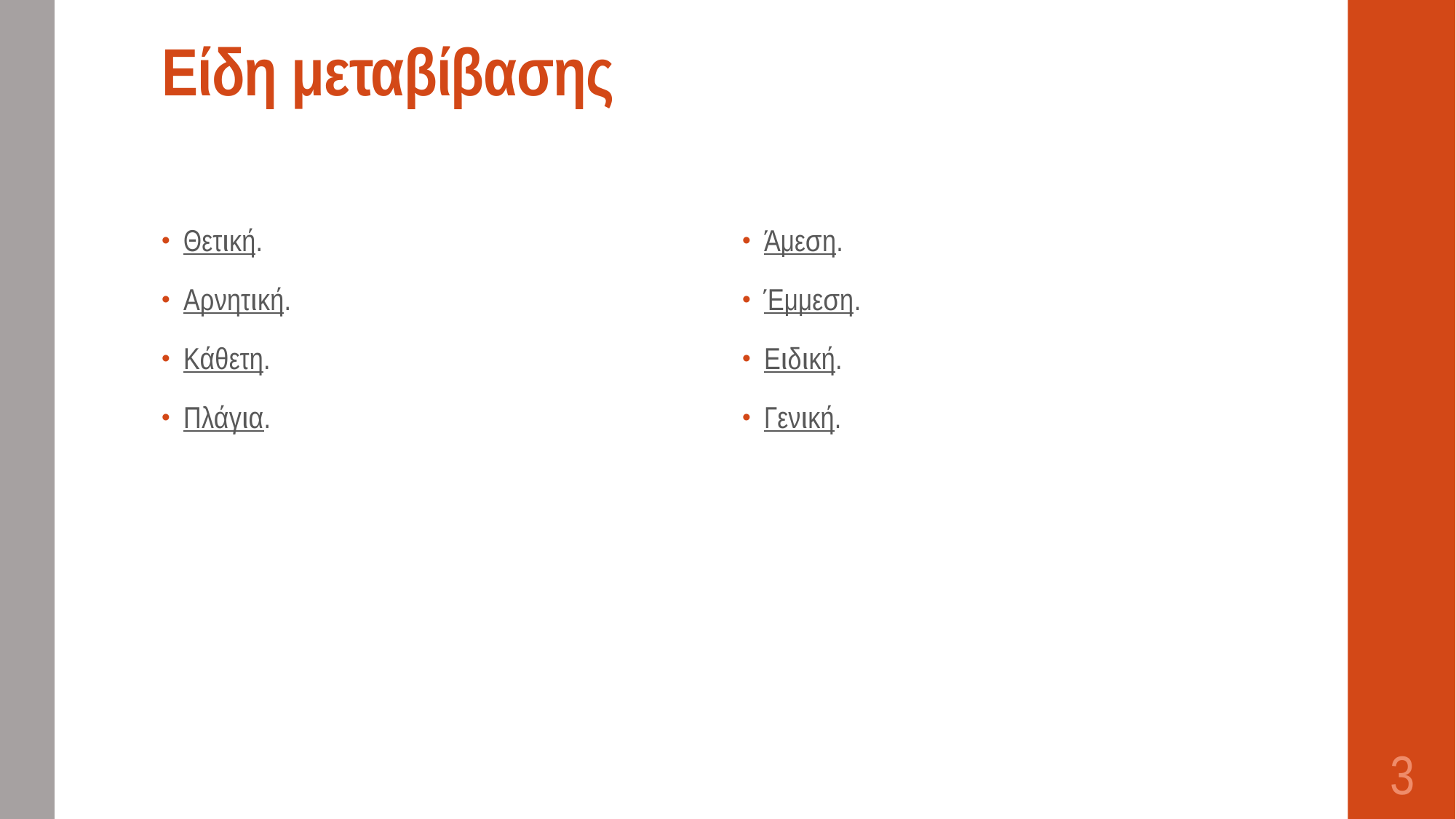

# Είδη μεταβίβασης
Θετική.
Αρνητική.
Κάθετη.
Πλάγια.
Άμεση.
Έμμεση.
Ειδική.
Γενική.
3